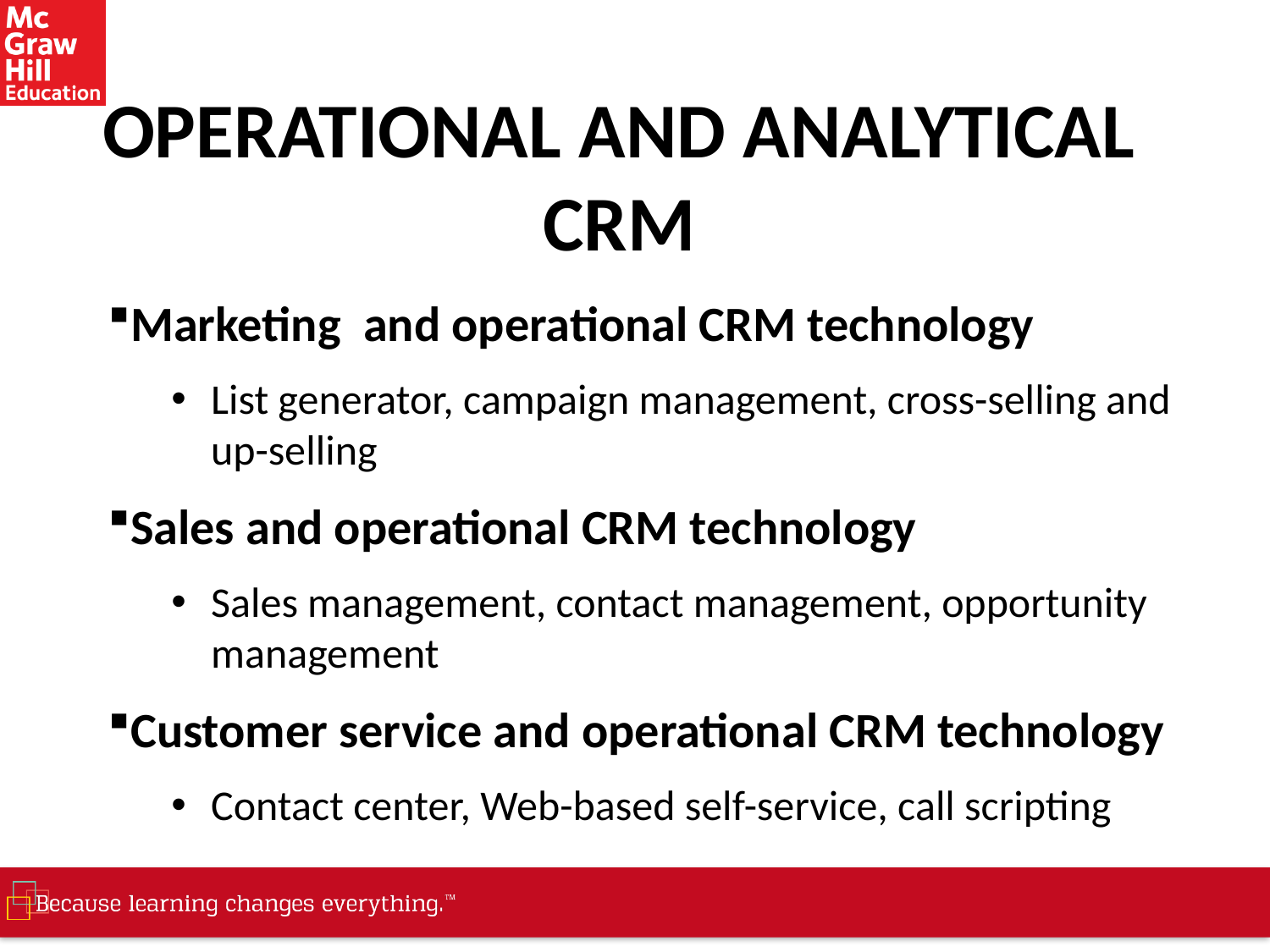

# OPERATIONAL AND ANALYTICAL CRM
Marketing  and operational CRM technology
List generator, campaign management, cross-selling and up-selling
Sales and operational CRM technology
Sales management, contact management, opportunity management
Customer service and operational CRM technology
Contact center, Web-based self-service, call scripting